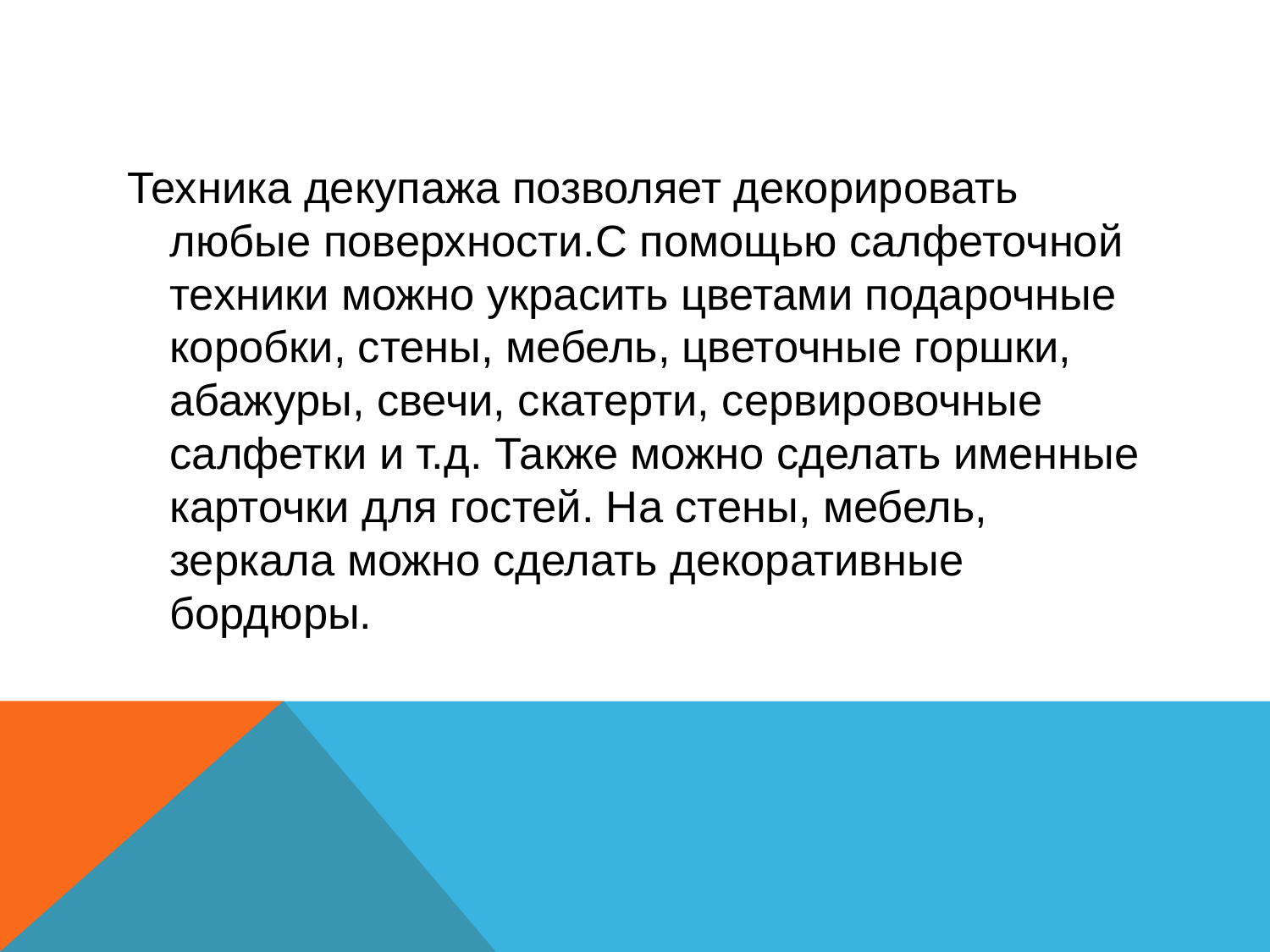

Техника декупажа позволяет декорировать любые поверхности.С помощью салфеточной техники можно украсить цветами подарочные коробки, стены, мебель, цветочные горшки, абажуры, свечи, скатерти, сервировочные салфетки и т.д. Также можно сделать именные карточки для гостей. На стены, мебель, зеркала можно сделать декоративные бордюры.